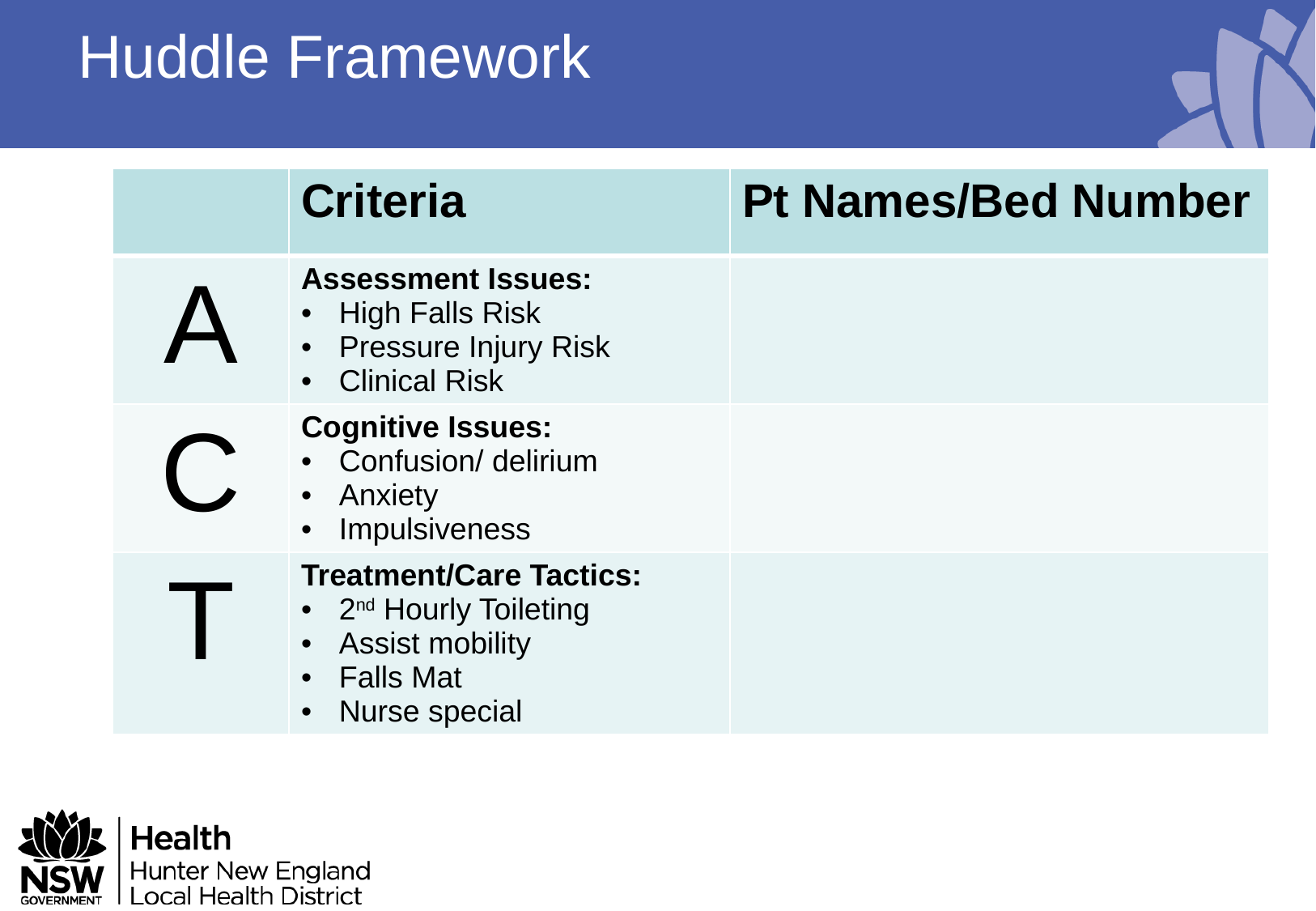

# Huddle Framework
|  | Criteria | Pt Names/Bed Number |
| --- | --- | --- |
| A | Assessment Issues: High Falls Risk Pressure Injury Risk Clinical Risk |  |
| C | Cognitive Issues: Confusion/ delirium Anxiety Impulsiveness |  |
| T | Treatment/Care Tactics: 2nd Hourly Toileting Assist mobility Falls Mat Nurse special |  |